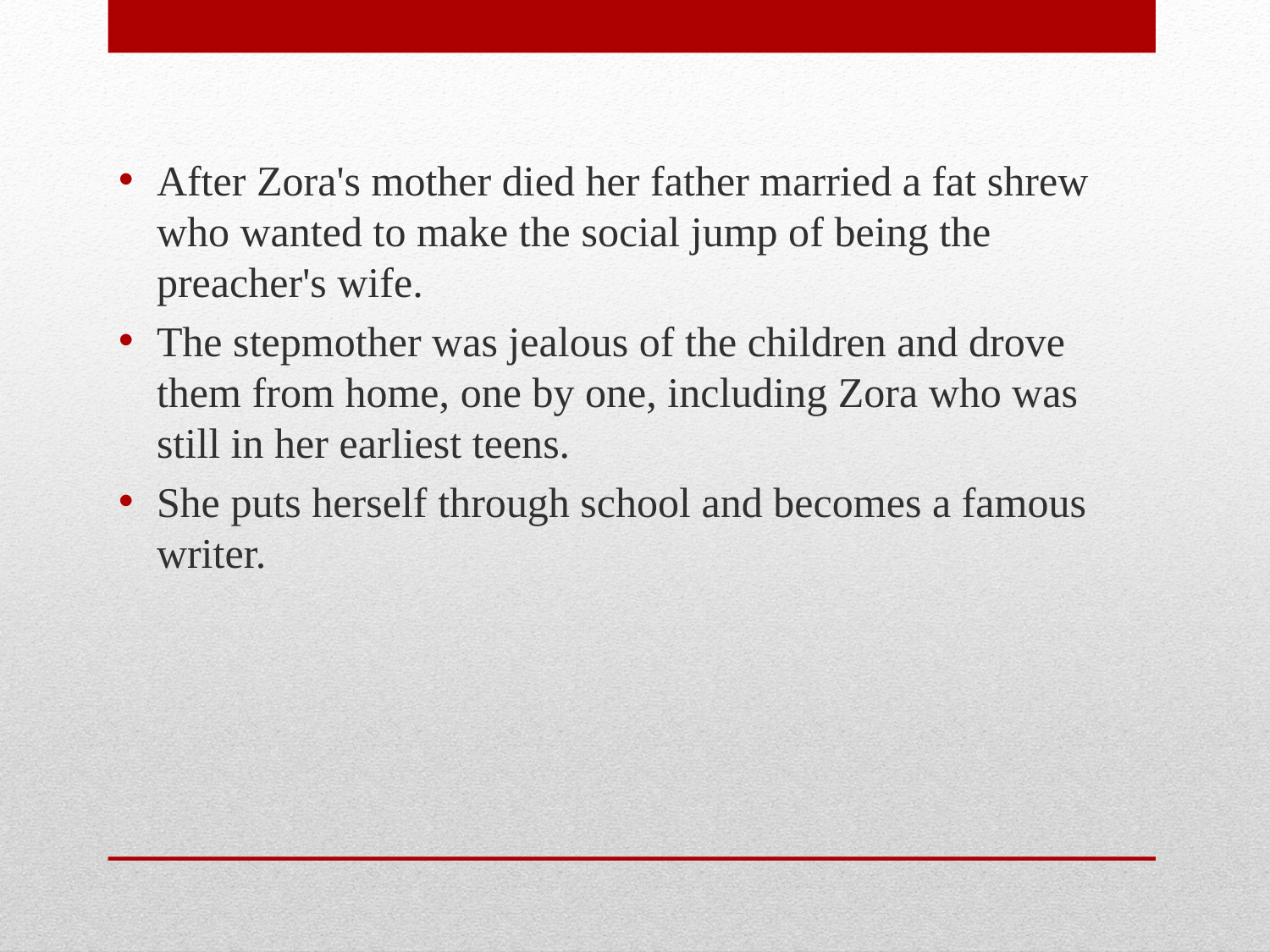

After Zora's mother died her father married a fat shrew who wanted to make the social jump of being the preacher's wife.
The stepmother was jealous of the children and drove them from home, one by one, including Zora who was still in her earliest teens.
She puts herself through school and becomes a famous writer.